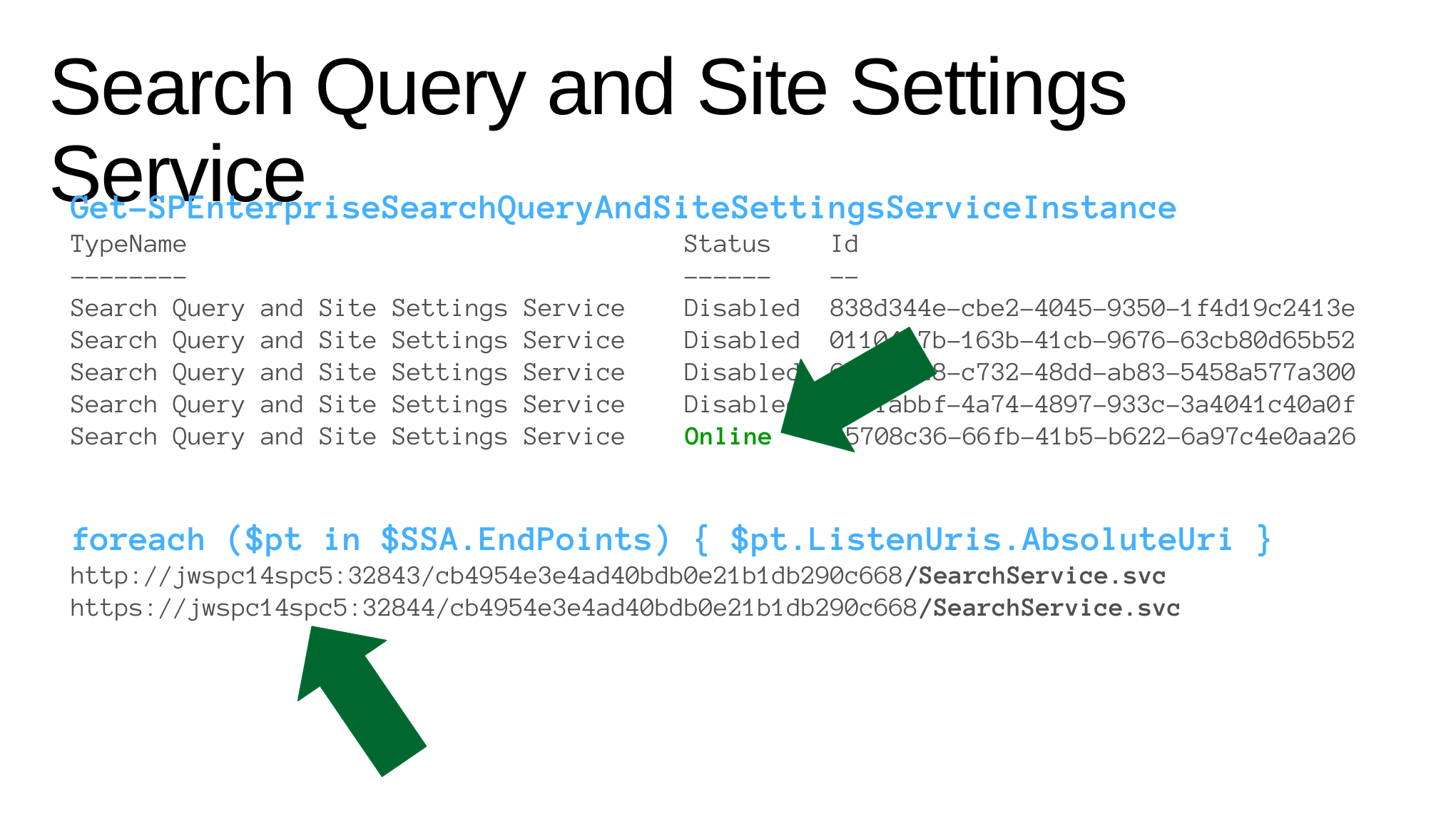

# Search Query and Site Settings Service
Get-SPEnterpriseSearchQueryAndSiteSettingsServiceInstance
TypeName                                  Status    Id
--------                                  ------    --
Search Query and Site Settings Service    Disabled  838d344e-cbe2-4045-9350-1f4d19c2413e
Search Query and Site Settings Service    Disabled  0110417b-163b-41cb-9676-63cb80d65b52
Search Query and Site Settings Service    Disabled  6ec6ea28-c732-48dd-ab83-5458a577a300
Search Query and Site Settings Service    Disabled  d301abbf-4a74-4897-933c-3a4041c40a0f
Search Query and Site Settings Service    Online    65708c36-66fb-41b5-b622-6a97c4e0aa26

foreach ($pt in $SSA.EndPoints) { $pt.ListenUris.AbsoluteUri }
http://jwspc14spc5:32843/cb4954e3e4ad40bdb0e21b1db290c668/SearchService.svc
https://jwspc14spc5:32844/cb4954e3e4ad40bdb0e21b1db290c668/SearchService.svc